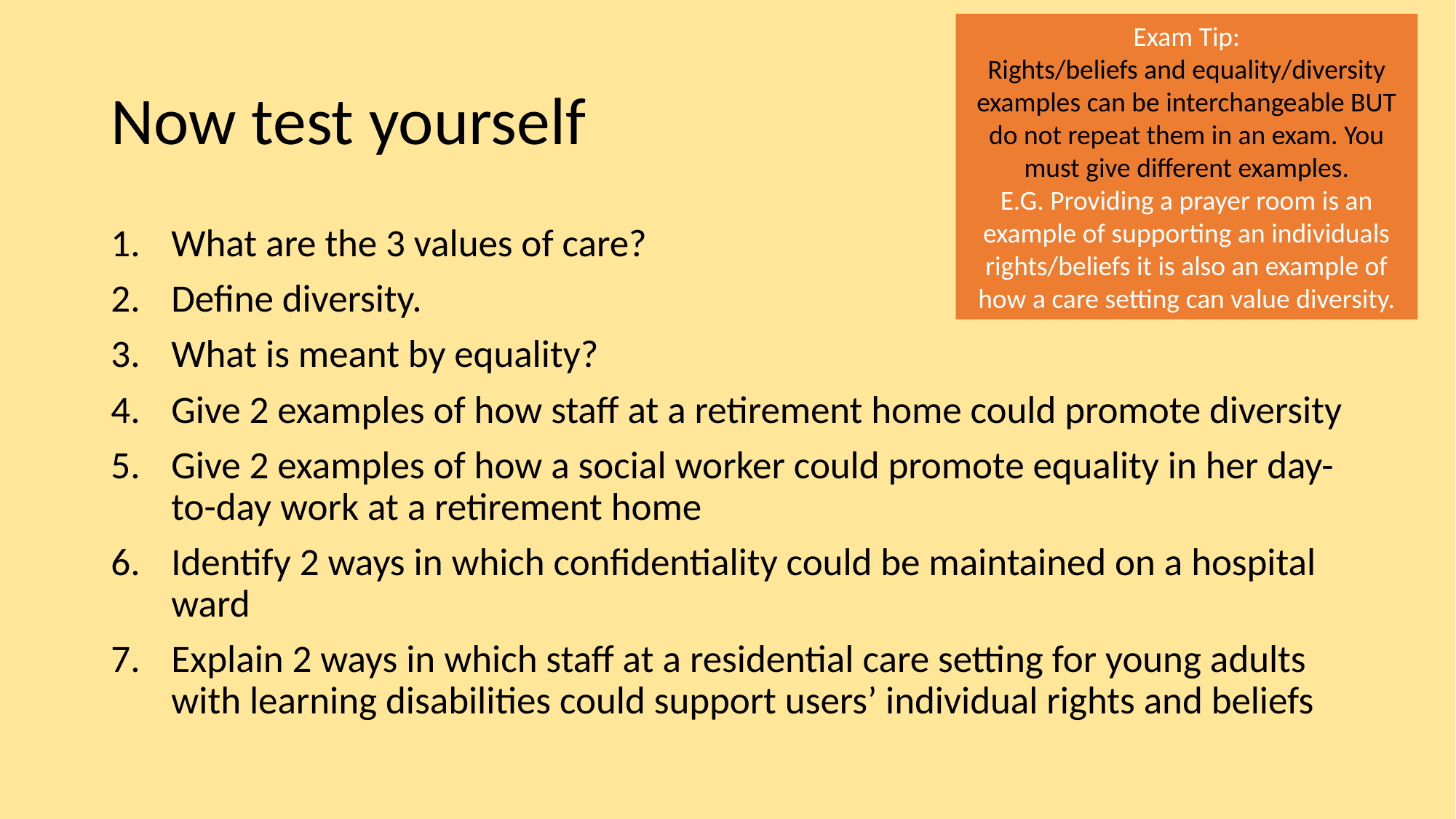

Exam Tip:
Rights/beliefs and equality/diversity examples can be interchangeable BUT do not repeat them in an exam. You must give different examples.
E.G. Providing a prayer room is an example of supporting an individuals rights/beliefs it is also an example of how a care setting can value diversity.
# Now test yourself
What are the 3 values of care?
Define diversity.
What is meant by equality?
Give 2 examples of how staff at a retirement home could promote diversity
Give 2 examples of how a social worker could promote equality in her day-to-day work at a retirement home
Identify 2 ways in which confidentiality could be maintained on a hospital ward
Explain 2 ways in which staff at a residential care setting for young adults with learning disabilities could support users’ individual rights and beliefs